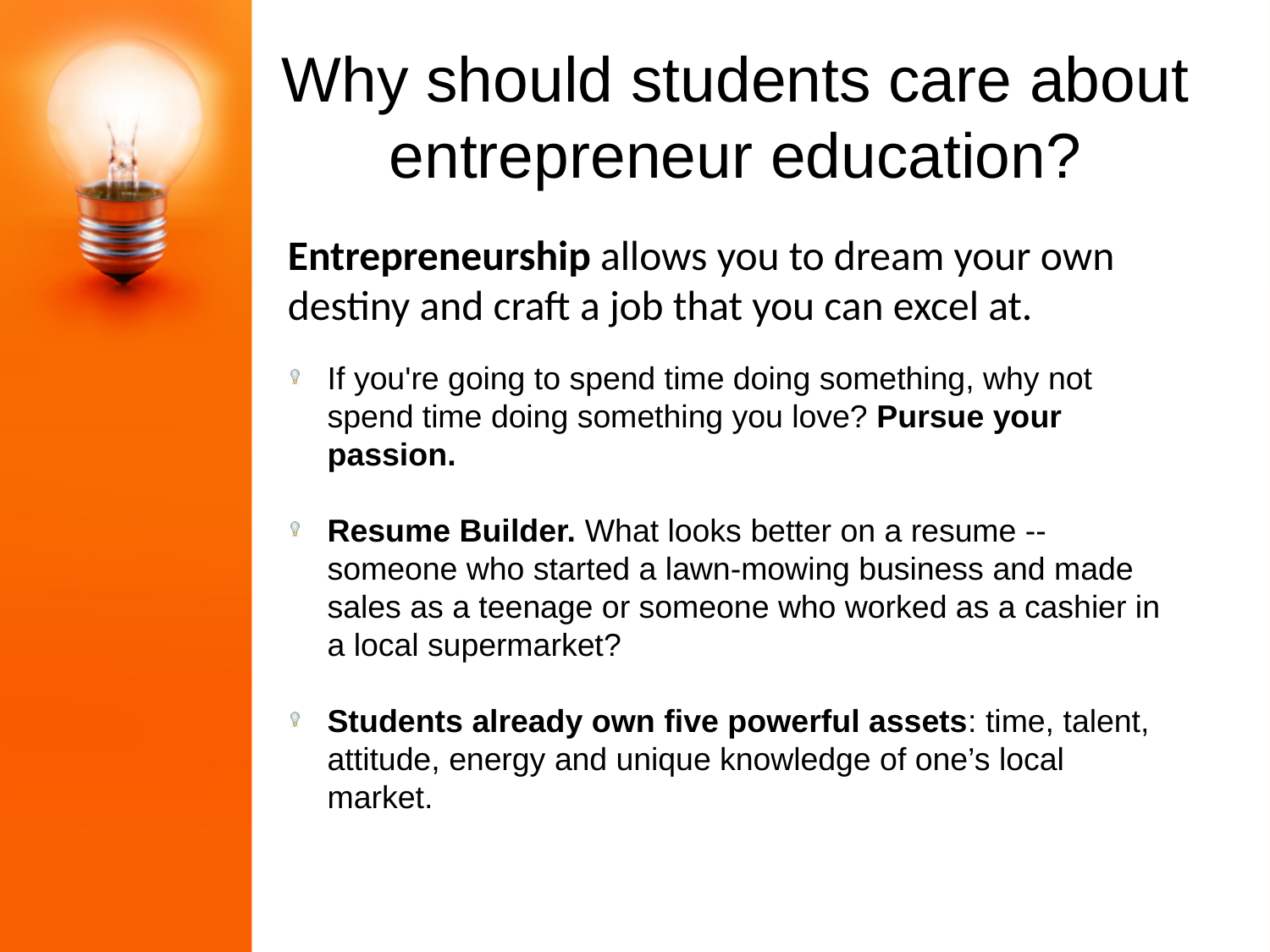

# Why should students care about entrepreneur education?
Entrepreneurship allows you to dream your own destiny and craft a job that you can excel at.

If you're going to spend time doing something, why not spend time doing something you love? Pursue your passion.

Resume Builder. What looks better on a resume -- someone who started a lawn-mowing business and made sales as a teenage or someone who worked as a cashier in a local supermarket?

Students already own five powerful assets: time, talent, attitude, energy and unique knowledge of one’s local market.